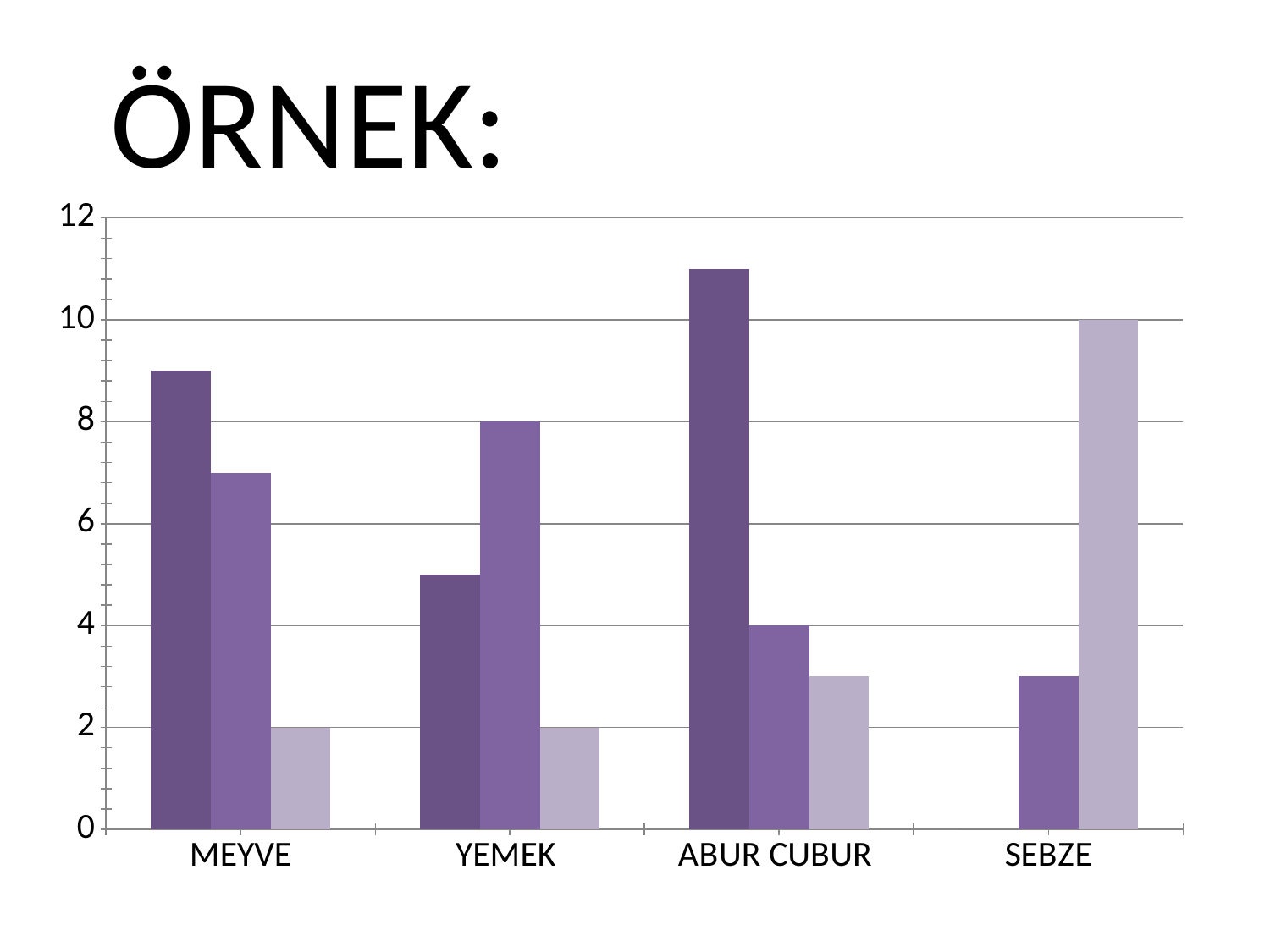

# ÖRNEK:

### Chart

| Category | 5/A | 5/B | 5/C |
|---|---|---|---|
| MEYVE | 9.0 | 7.0 | 2.0 |
| YEMEK  | 5.0 | 8.0 | 2.0 |
| ABUR CUBUR  | 11.0 | 4.0 | 3.0 |
| SEBZE | 0.0 | 3.0 | 10.0 |